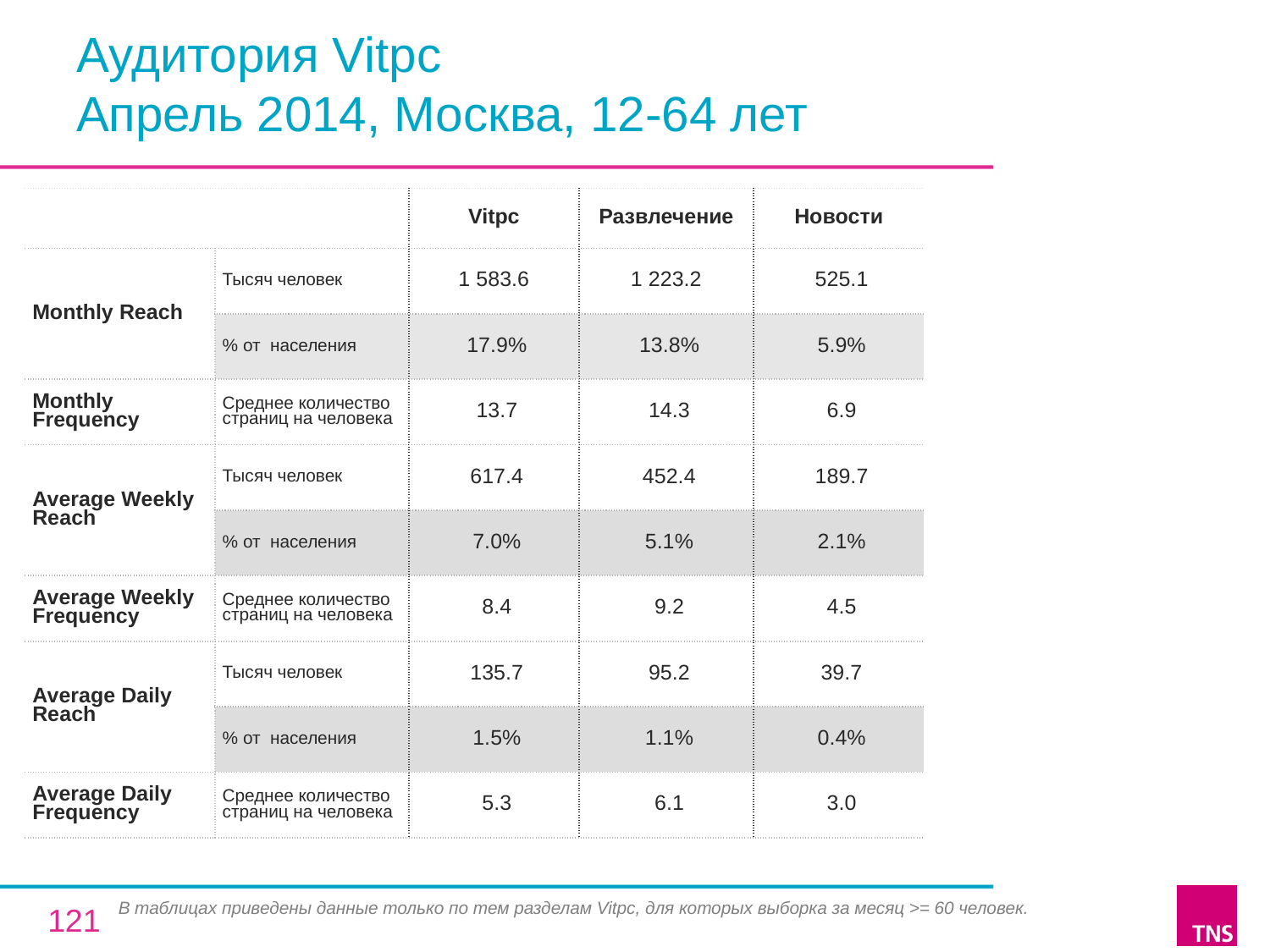

# Аудитория Vitpc Апрель 2014, Москва, 12-64 лет
|  |  | Vitpc | Развлечение | Новости |
| --- | --- | --- | --- | --- |
| Monthly Reach | Тысяч человек | 1 583.6 | 1 223.2 | 525.1 |
|  | % от населения | 17.9% | 13.8% | 5.9% |
| Monthly Frequency | Среднее количество страниц на человека | 13.7 | 14.3 | 6.9 |
| Average Weekly Reach | Тысяч человек | 617.4 | 452.4 | 189.7 |
|  | % от населения | 7.0% | 5.1% | 2.1% |
| Average Weekly Frequency | Среднее количество страниц на человека | 8.4 | 9.2 | 4.5 |
| Average Daily Reach | Тысяч человек | 135.7 | 95.2 | 39.7 |
|  | % от населения | 1.5% | 1.1% | 0.4% |
| Average Daily Frequency | Среднее количество страниц на человека | 5.3 | 6.1 | 3.0 |
В таблицах приведены данные только по тем разделам Vitpc, для которых выборка за месяц >= 60 человек.
121